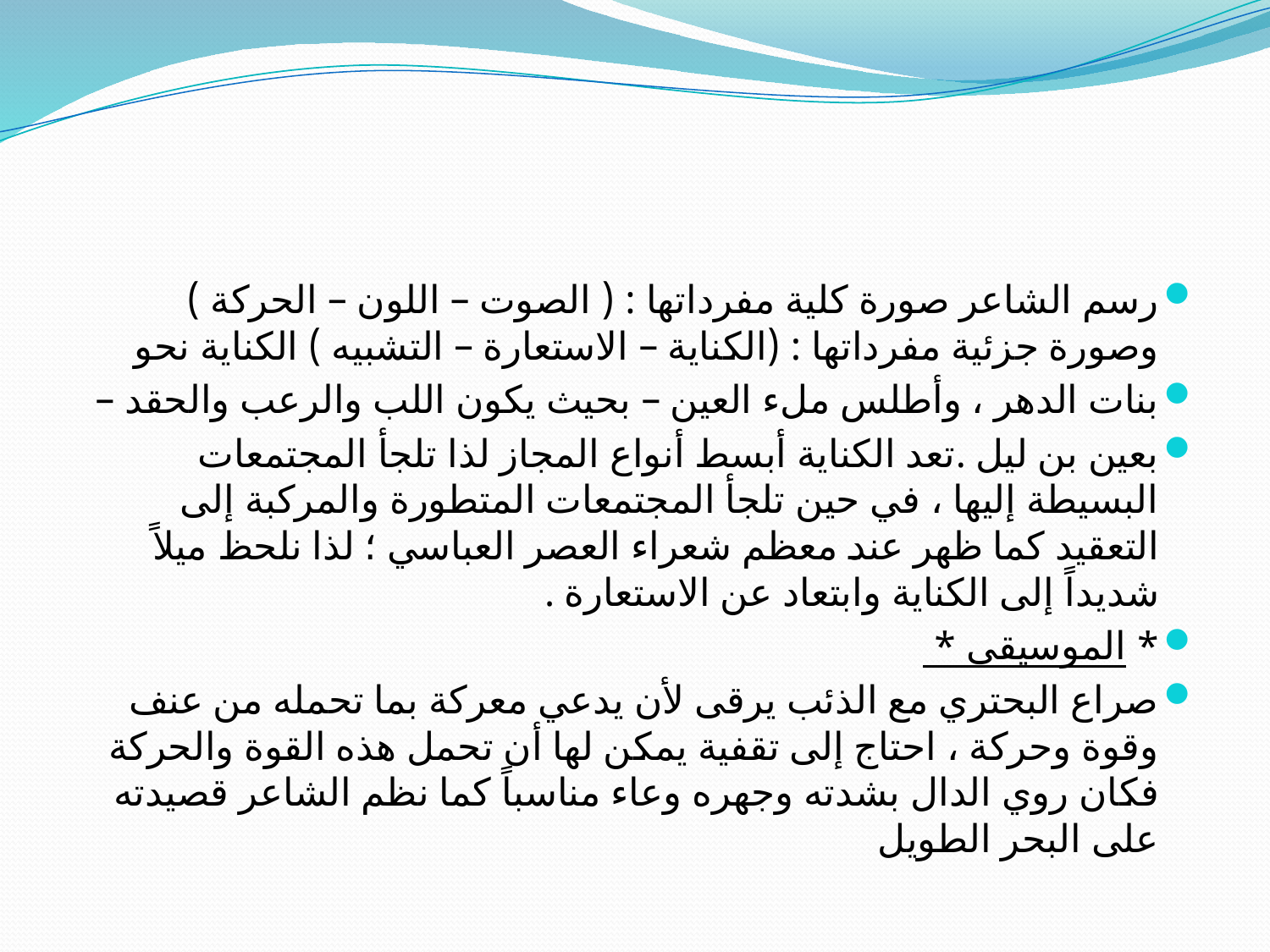

#
رسم الشاعر صورة كلية مفرداتها : ( الصوت – اللون – الحركة ) وصورة جزئية مفرداتها : (الكناية – الاستعارة – التشبيه ) الكناية نحو
بنات الدهر ، وأطلس ملء العين – بحيث يكون اللب والرعب والحقد –
بعين بن ليل .تعد الكناية أبسط أنواع المجاز لذا تلجأ المجتمعات البسيطة إليها ، في حين تلجأ المجتمعات المتطورة والمركبة إلى التعقيد كما ظهر عند معظم شعراء العصر العباسي ؛ لذا نلحظ ميلاً شديداً إلى الكناية وابتعاد عن الاستعارة .
* الموسيقى *
صراع البحتري مع الذئب يرقى لأن يدعي معركة بما تحمله من عنف وقوة وحركة ، احتاج إلى تقفية يمكن لها أن تحمل هذه القوة والحركة فكان روي الدال بشدته وجهره وعاء مناسباً كما نظم الشاعر قصيدته على البحر الطويل